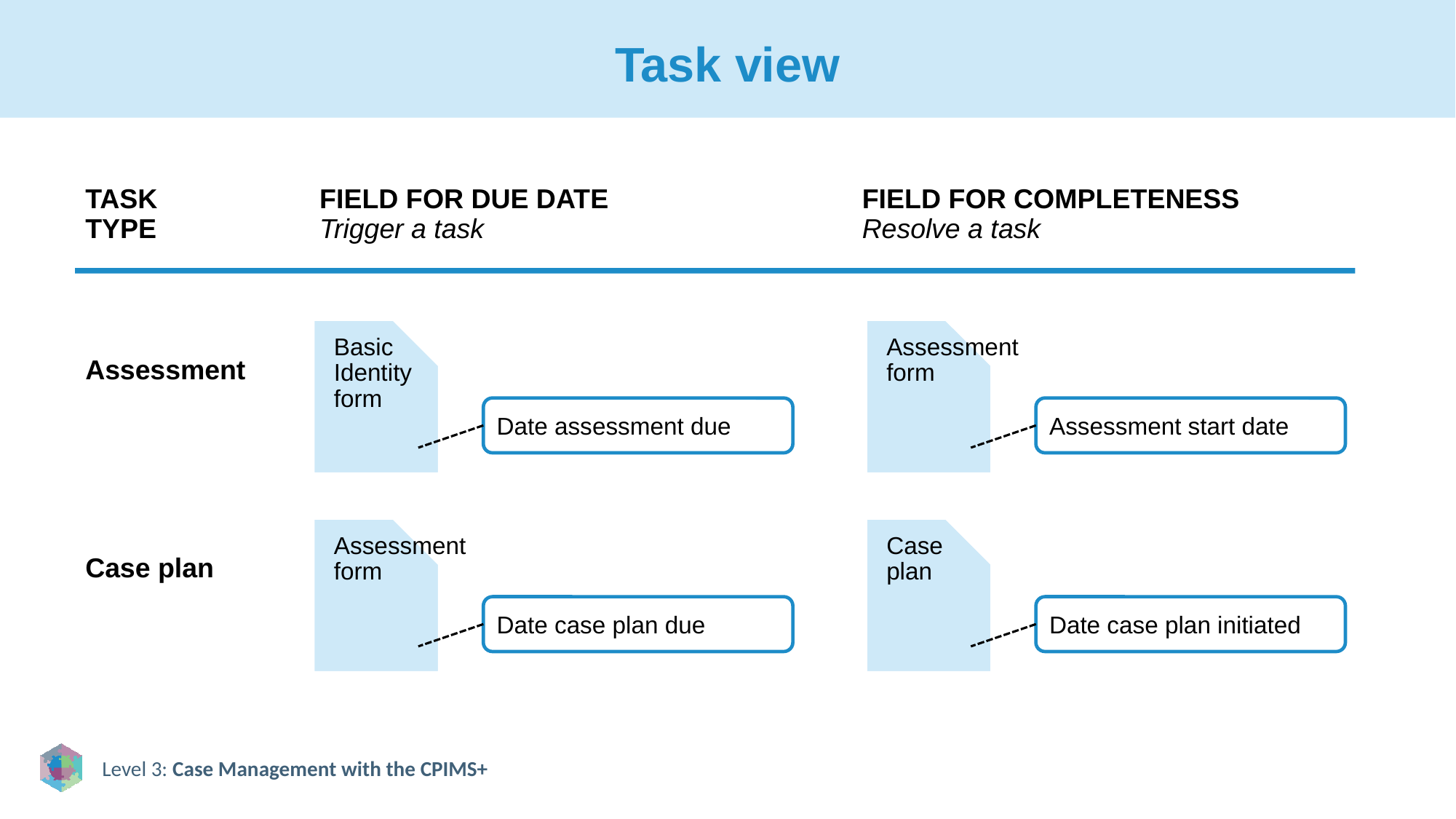

# Task view
TASK TYPE
FIELD FOR DUE DATE
Trigger a task
FIELD FOR COMPLETENESS
Resolve a task

Basic Identity form
Assessment form
Assessment
Date assessment due
Assessment start date

Assessment form
Case plan
Case plan
Date case plan due
Date case plan initiated